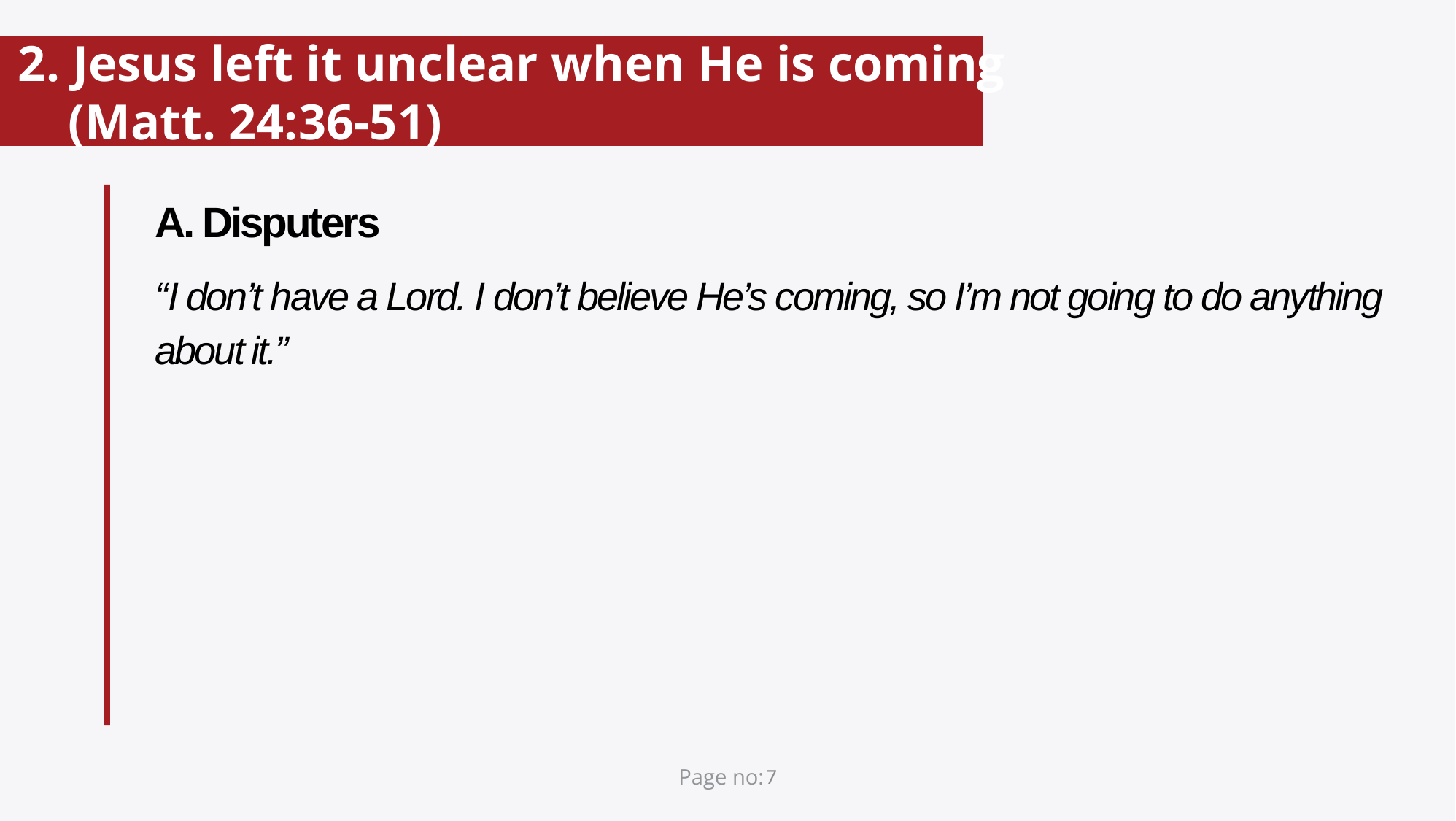

# 2. Jesus left it unclear when He is coming (Matt. 24:36-51)
A. Disputers
“I don’t have a Lord. I don’t believe He’s coming, so I’m not going to do anything about it.”